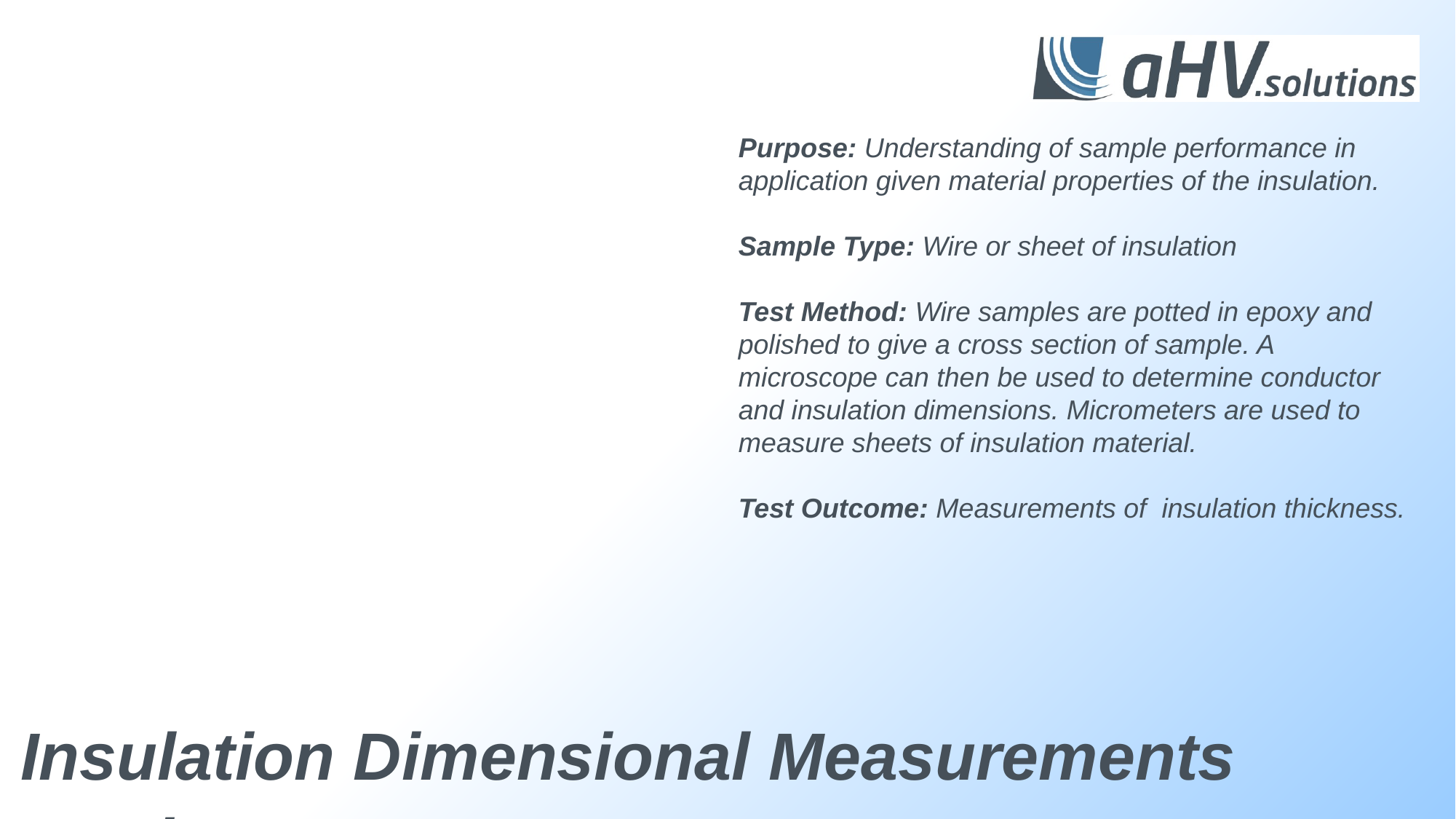

Purpose: Understanding of sample performance in application given material properties of the insulation.

Sample Type: Wire or sheet of insulation

Test Method: Wire samples are potted in epoxy and polished to give a cross section of sample. A microscope can then be used to determine conductor and insulation dimensions. Micrometers are used to measure sheets of insulation material.

Test Outcome: Measurements of  insulation thickness.
Insulation Dimensional Measurements Testing